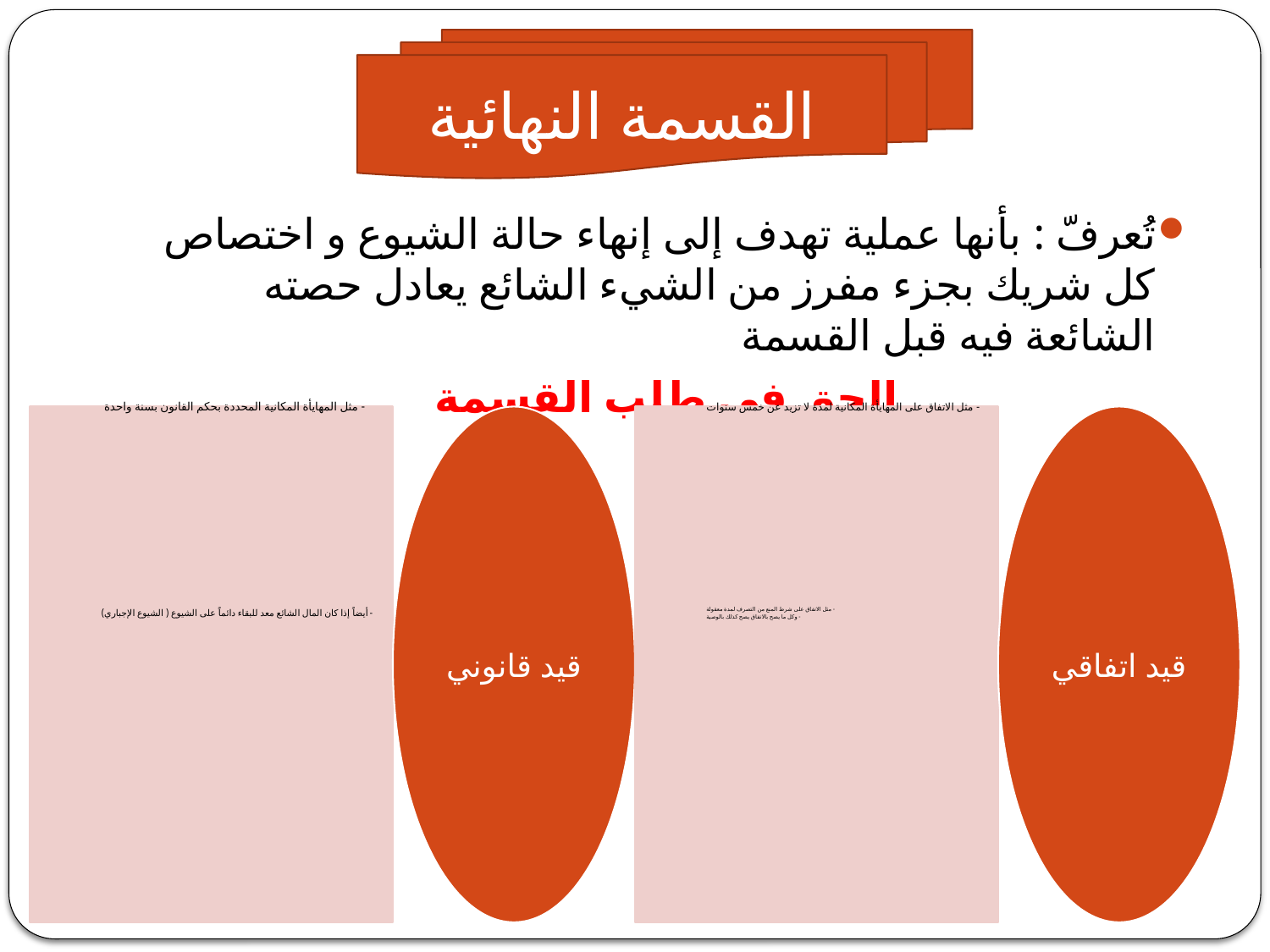

القسمة النهائية
#
تُعرفّ : بأنها عملية تهدف إلى إنهاء حالة الشيوع و اختصاص كل شريك بجزء مفرز من الشيء الشائع يعادل حصته الشائعة فيه قبل القسمة
الحق في طلب القسمة
قيد قانوني
- مثل المهايأة المكانية المحددة بحكم القانون بسنة واحدة
قيد اتفاقي